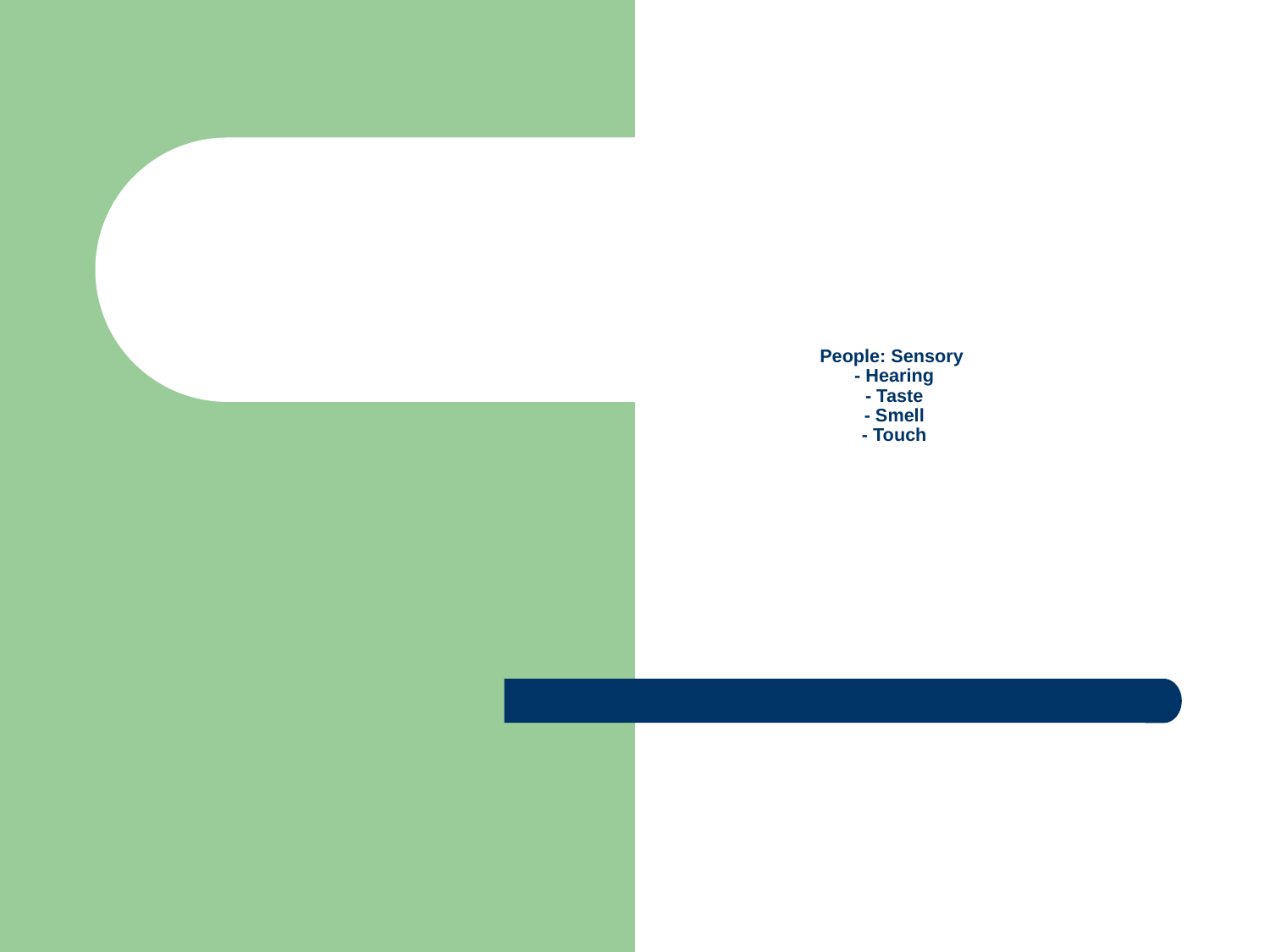

# People: Sensory - Hearing - Taste - Smell - Touch